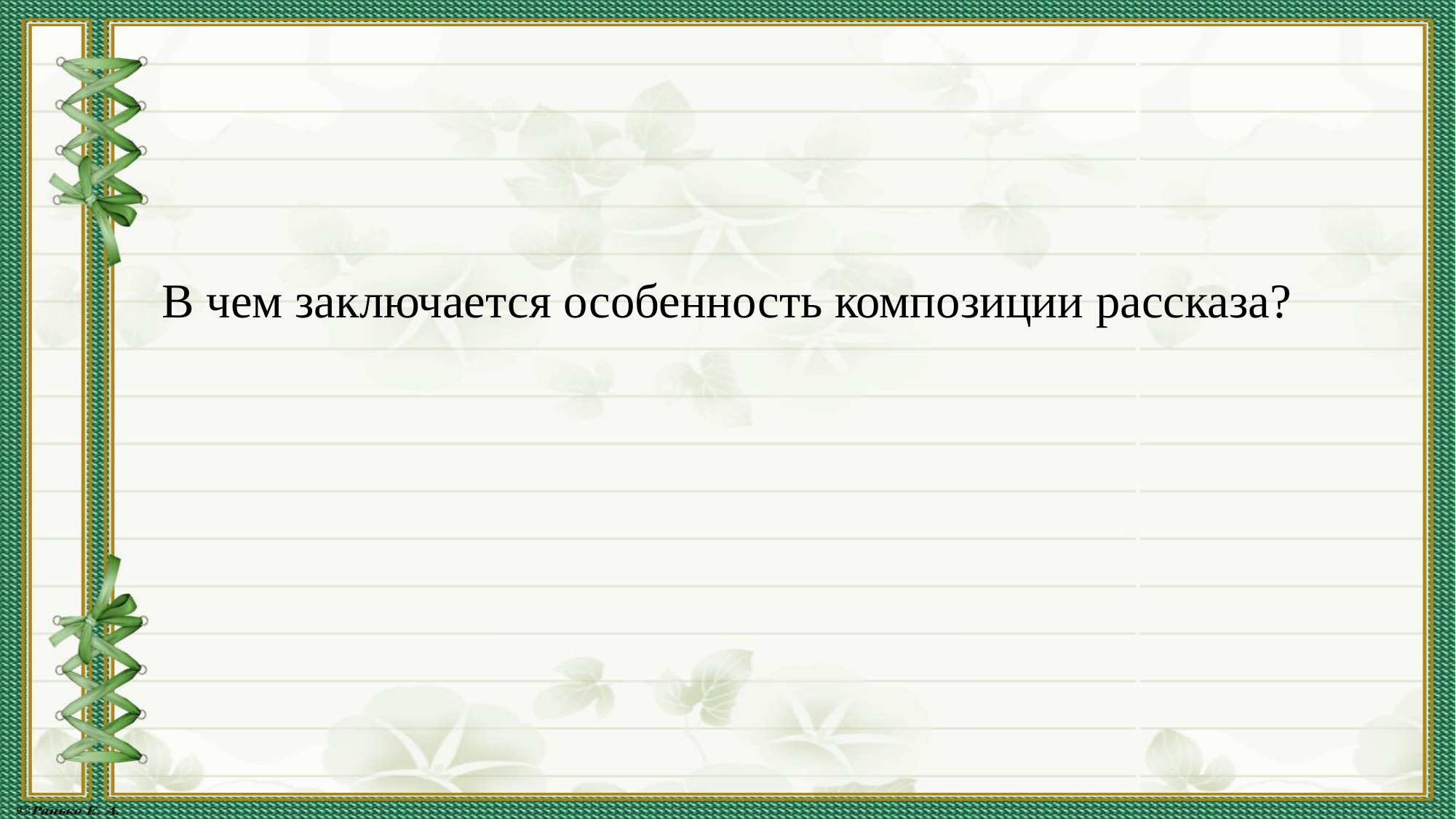

# В чем заключается особенность композиции рассказа?